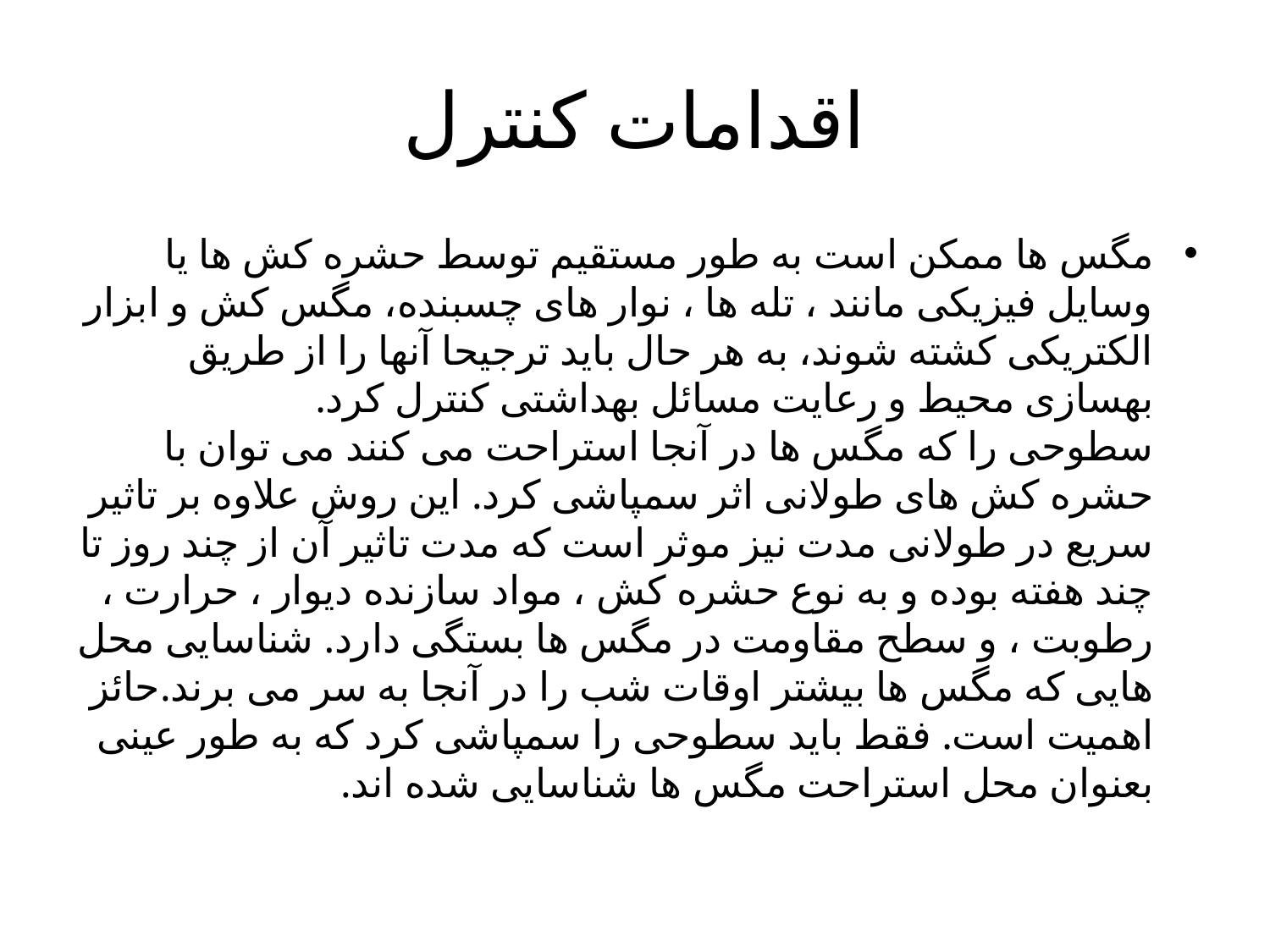

# اقدامات کنترل
مگس ها ممکن است به طور مستقیم توسط حشره کش ها یا وسایل فیزیکی مانند ، تله ها ، نوار های چسبنده، مگس کش و ابزار الکتریکی کشته شوند، به هر حال باید ترجیحا آنها را از طریق بهسازی محیط و رعایت مسائل بهداشتی کنترل کرد.
سطوحی را که مگس ها در آنجا استراحت می کنند می توان با حشره کش های طولانی اثر سمپاشی کرد. این روش علاوه بر تاثیر سریع در طولانی مدت نیز موثر است که مدت تاثیر آن از چند روز تا چند هفته بوده و به نوع حشره کش ، مواد سازنده دیوار ، حرارت ، رطوبت ، و سطح مقاومت در مگس ها بستگی دارد. شناسایی محل هایی که مگس ها بیشتر اوقات شب را در آنجا به سر می برند.حائز اهمیت است. فقط باید سطوحی را سمپاشی کرد که به طور عینی بعنوان محل استراحت مگس ها شناسایی شده اند.